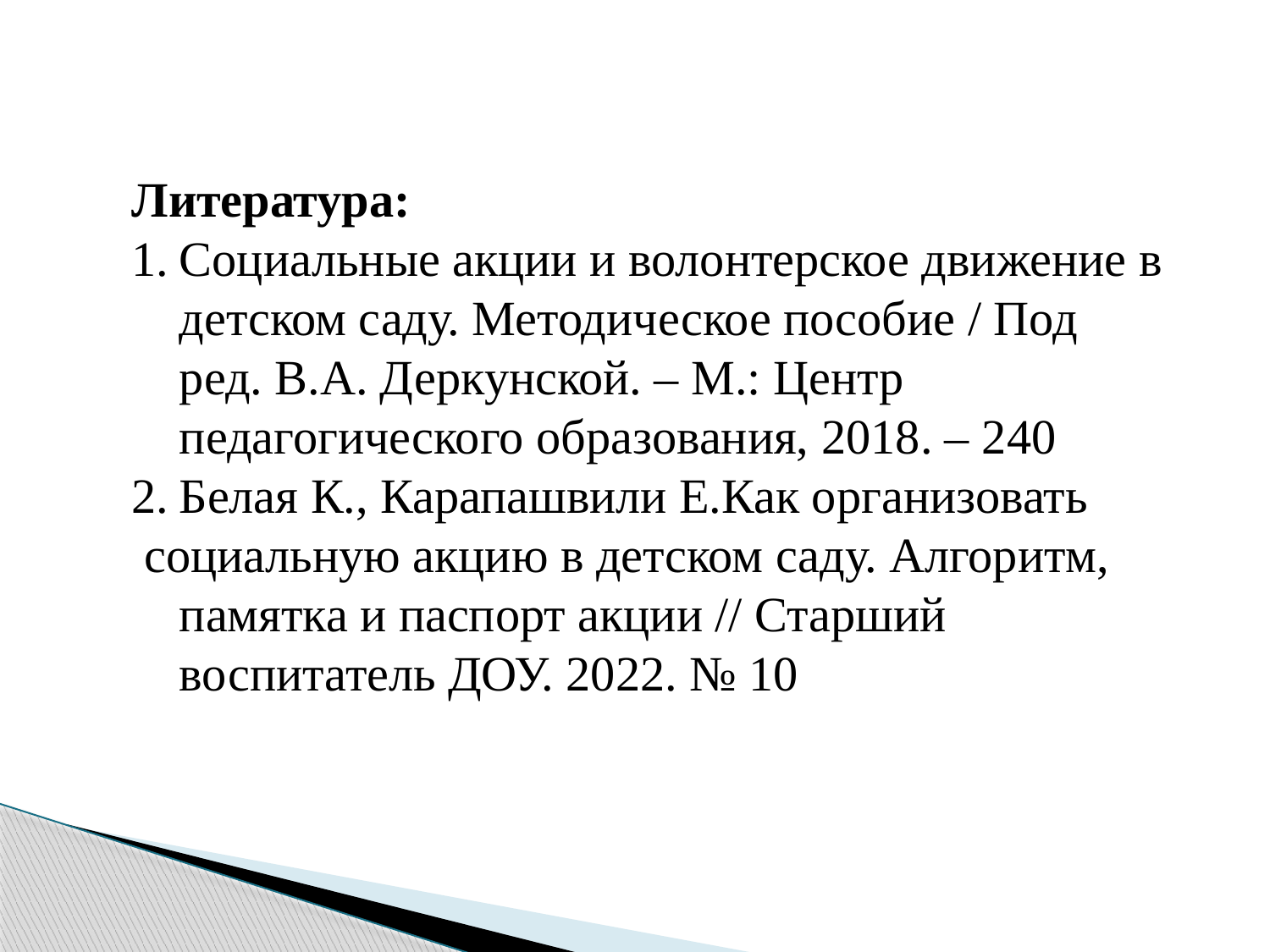

Литература:
Социальные акции и волонтерское движение в детском саду. Методическое пособие / Под ред. В.А. Деркунской. – М.: Центр педагогического образования, 2018. – 240
Белая К., Карапашвили Е.Как организовать
 социальную акцию в детском саду. Алгоритм, памятка и паспорт акции // Старший воспитатель ДОУ. 2022. № 10